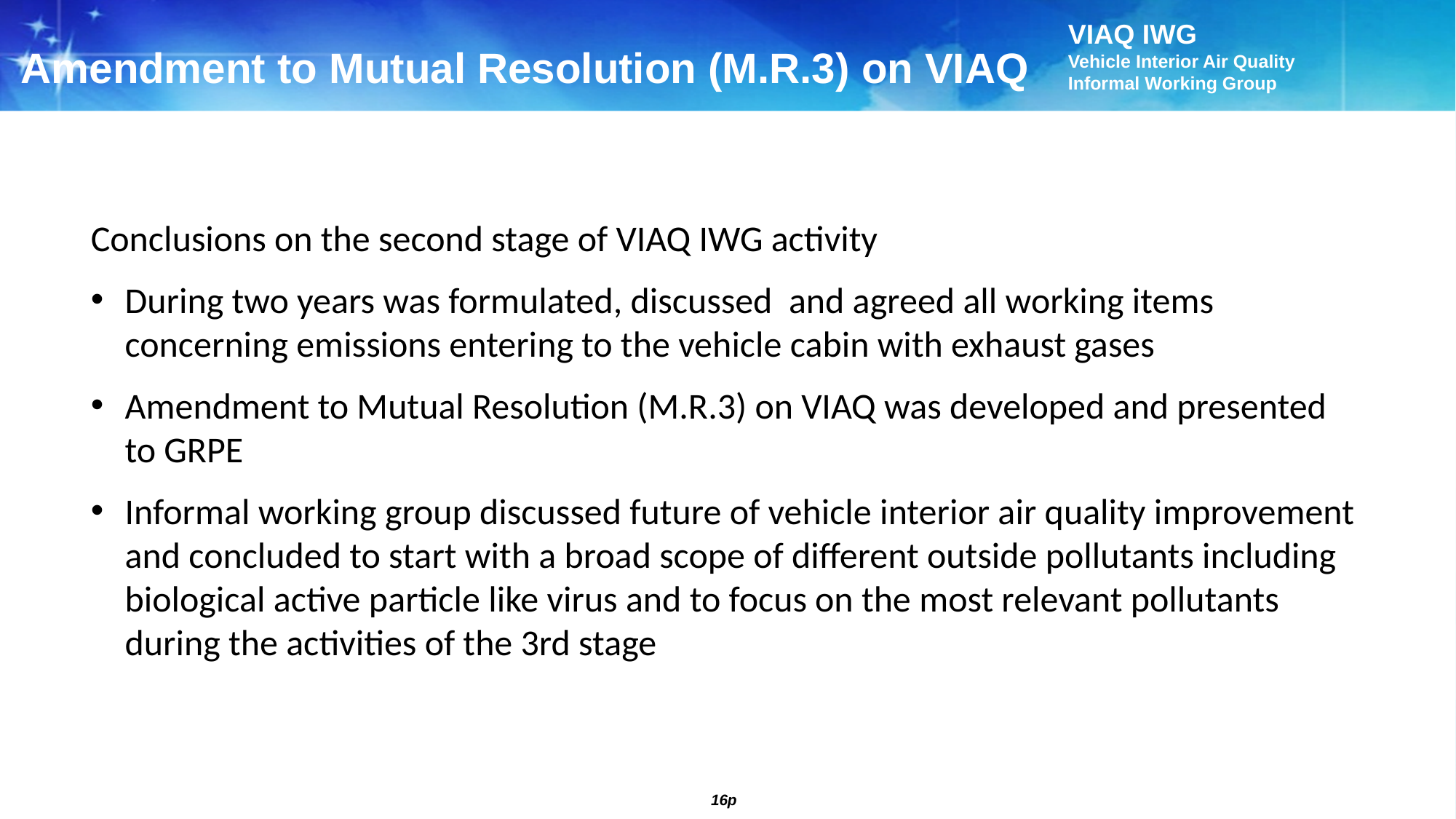

Amendment to Mutual Resolution (M.R.3) on VIAQ
Conclusions on the second stage of VIAQ IWG activity
During two years was formulated, discussed  and agreed all working items concerning emissions entering to the vehicle cabin with exhaust gases
Amendment to Mutual Resolution (M.R.3) on VIAQ was developed and presented to GRPE
Informal working group discussed future of vehicle interior air quality improvement and concluded to start with a broad scope of different outside pollutants including biological active particle like virus and to focus on the most relevant pollutants during the activities of the 3rd stage